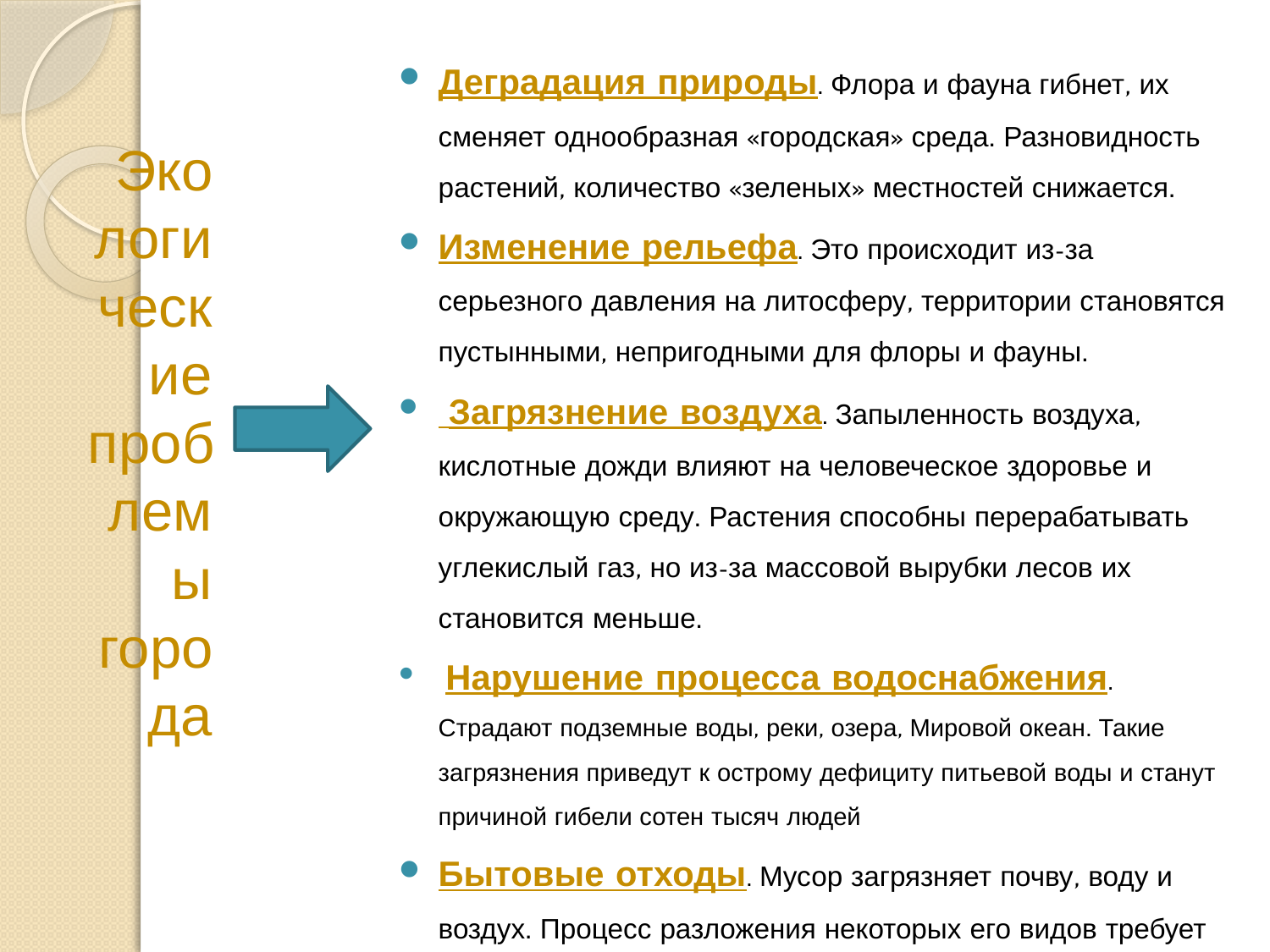

Деградация природы. Флора и фауна гибнет, их сменяет однообразная «городская» среда. Разновидность растений, количество «зеленых» местностей снижается.
Изменение рельефа. Это происходит из-за серьезного давления на литосферу, территории становятся пустынными, непригодными для флоры и фауны.
 Загрязнение воздуха. Запыленность воздуха, кислотные дожди влияют на человеческое здоровье и окружающую среду. Растения способны перерабатывать углекислый газ, но из-за массовой вырубки лесов их становится меньше.
 Нарушение процесса водоснабжения. Страдают подземные воды, реки, озера, Мировой океан. Такие загрязнения приведут к острому дефициту питьевой воды и станут причиной гибели сотен тысяч людей
Бытовые отходы. Мусор загрязняет почву, воду и воздух. Процесс разложения некоторых его видов требует сотни лет.
# Экологические проблемы города